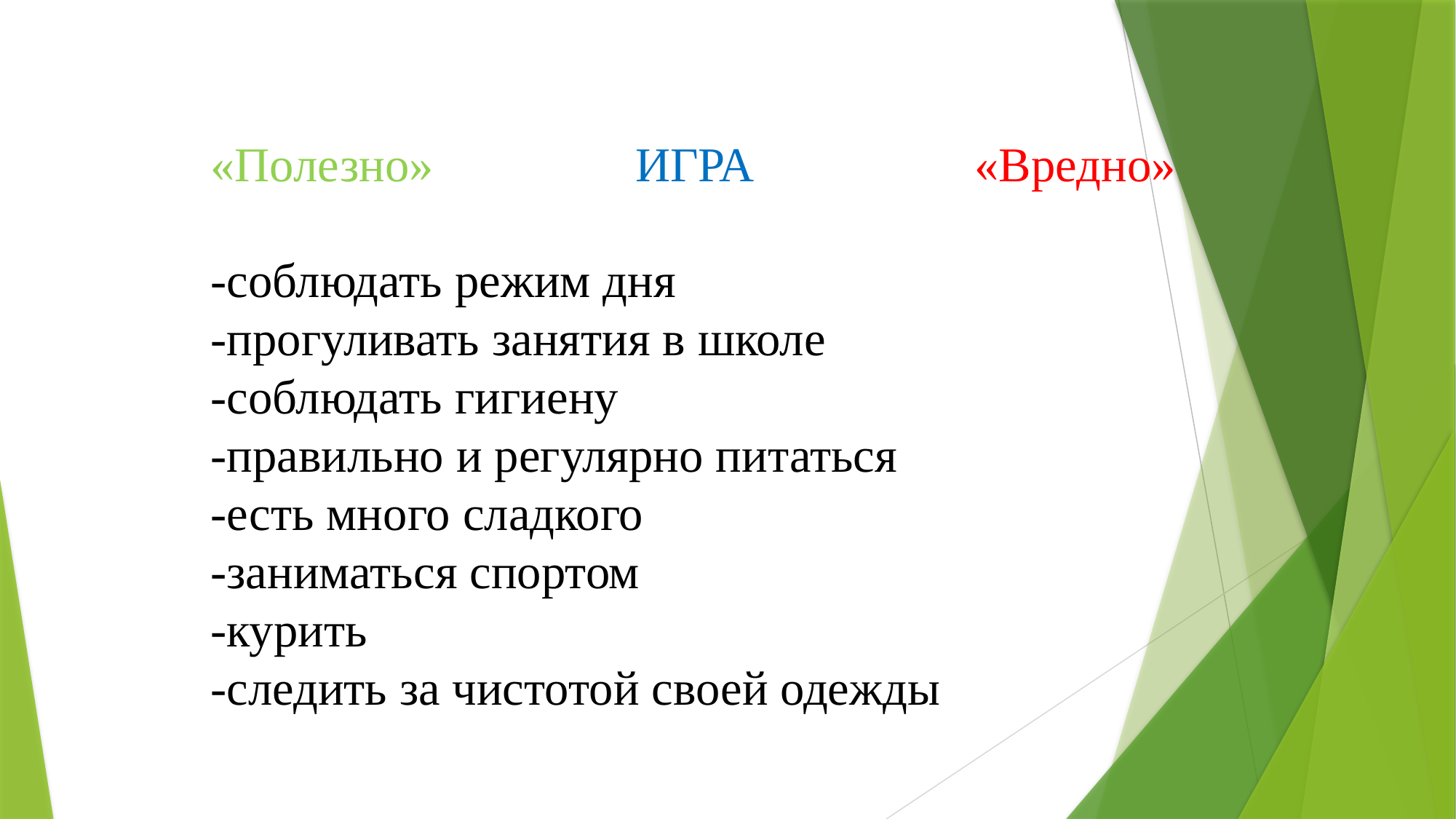

«Полезно»	        ИГРА			«Вредно»

-соблюдать режим дня
-прогуливать занятия в школе
-соблюдать гигиену
-правильно и регулярно питаться
-есть много сладкого
-заниматься спортом
-курить
-следить за чистотой своей одежды